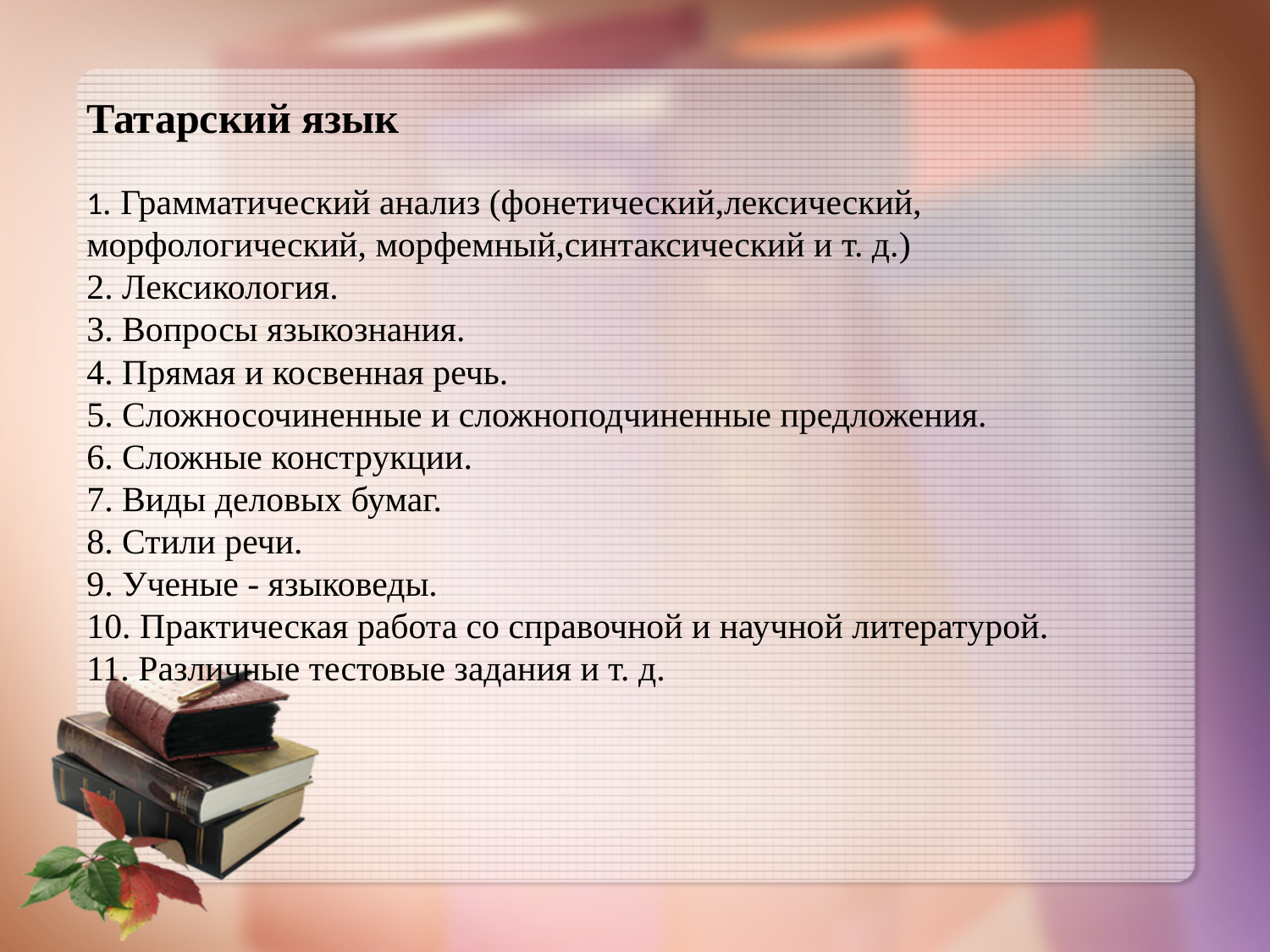

Татарский язык

1. Грамматический анализ (фонетический,лексический, морфологический, морфемный,синтаксический и т. д.)
2. Лексикология.
3. Вопросы языкознания.
4. Прямая и косвенная речь.
5. Сложносочиненные и сложноподчиненные предложения.
6. Сложные конструкции.
7. Виды деловых бумаг.
8. Стили речи.
9. Ученые - языковеды.
10. Практическая работа со справочной и научной литературой.
11. Различные тестовые задания и т. д.